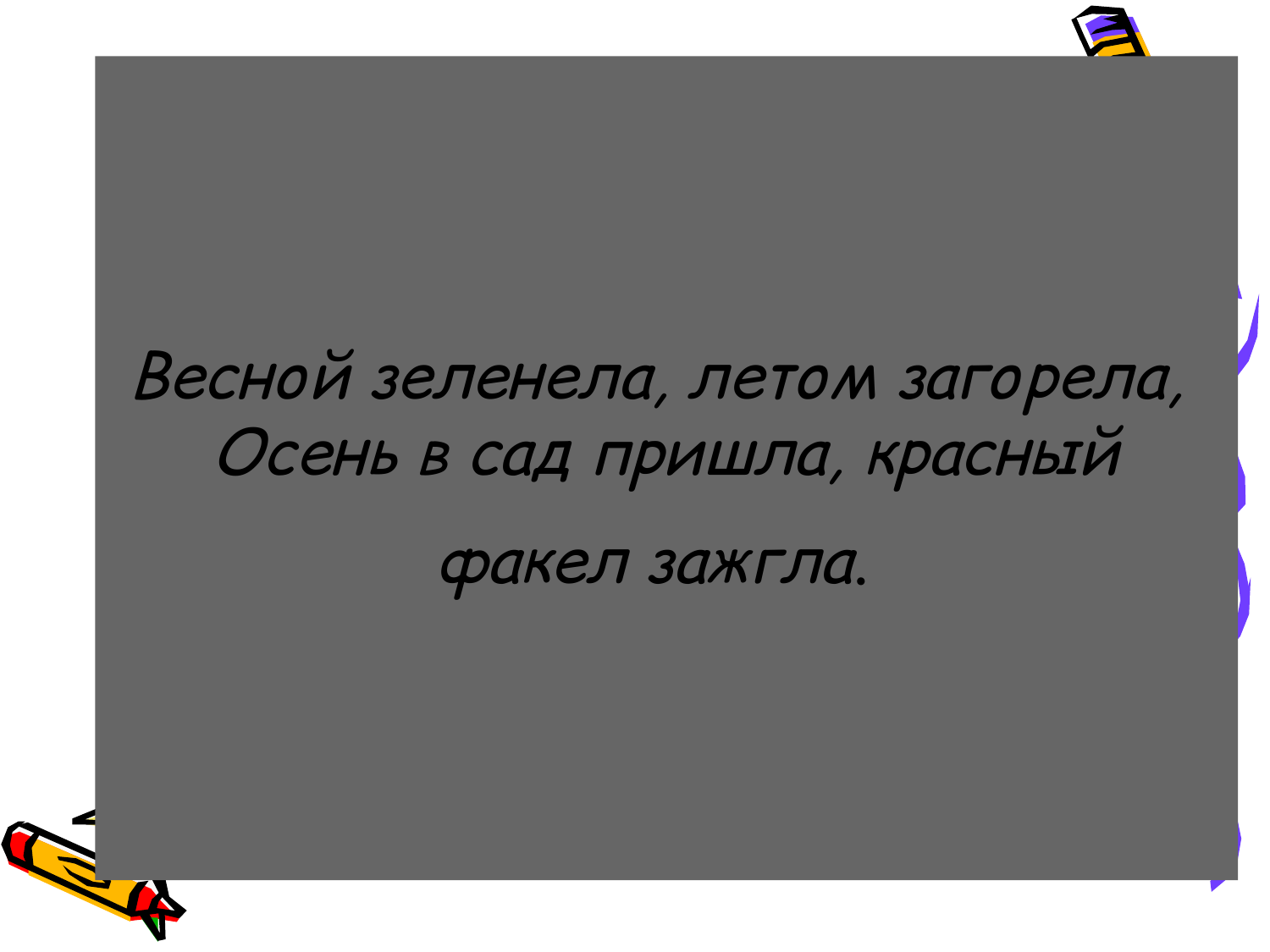

Весной зеленела, летом загорела,
Осень в сад пришла, красный факел зажгла.